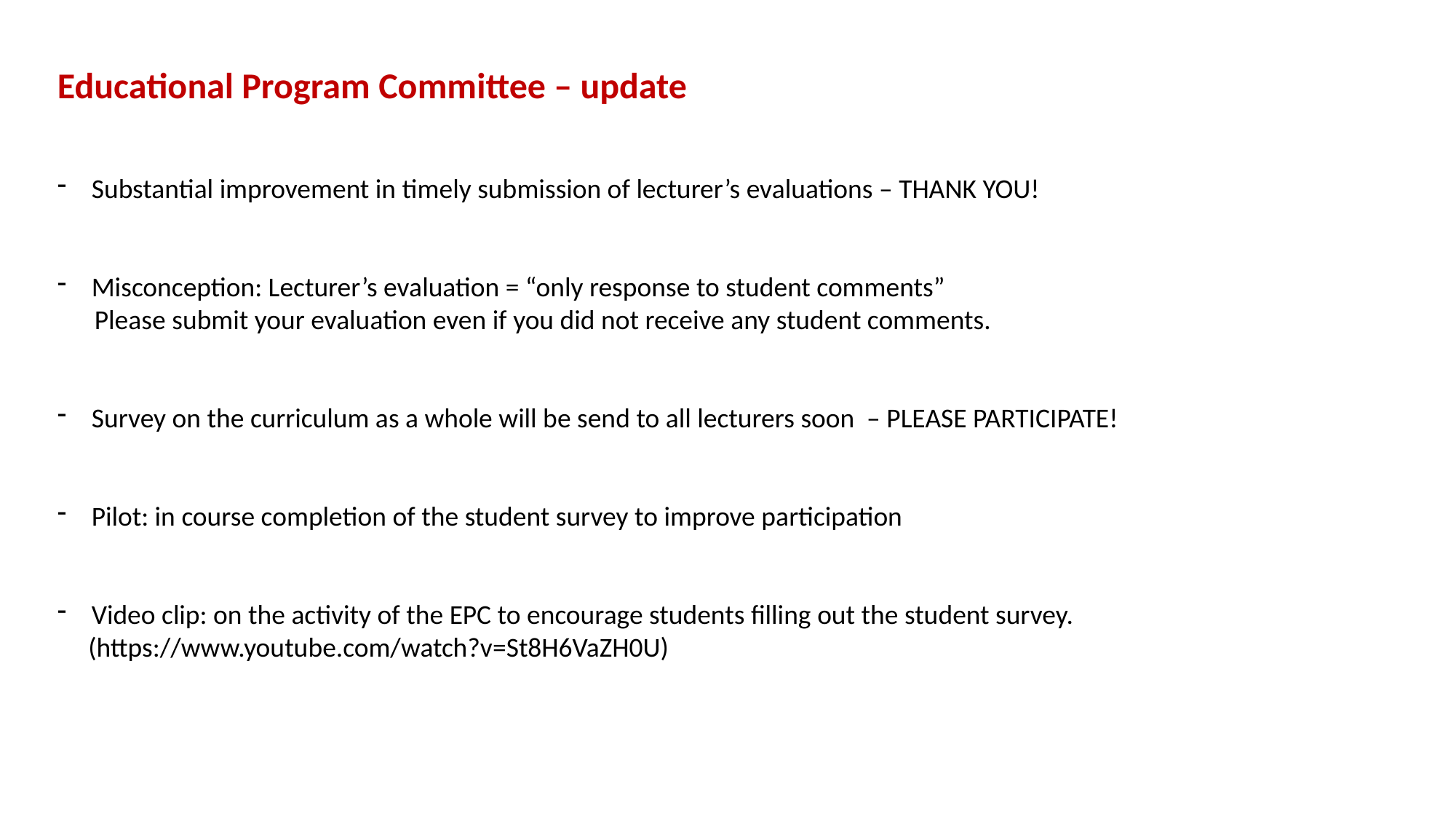

Educational Program Committee – update

Substantial improvement in timely submission of lecturer’s evaluations – THANK YOU!

Misconception: Lecturer’s evaluation = “only response to student comments”
      Please submit your evaluation even if you did not receive any student comments.

Survey on the curriculum as a whole will be send to all lecturers soon  – PLEASE PARTICIPATE!

Pilot: in course completion of the student survey to improve participation

Video clip: on the activity of the EPC to encourage students filling out the student survey.
     (https://www.youtube.com/watch?v=St8H6VaZH0U)